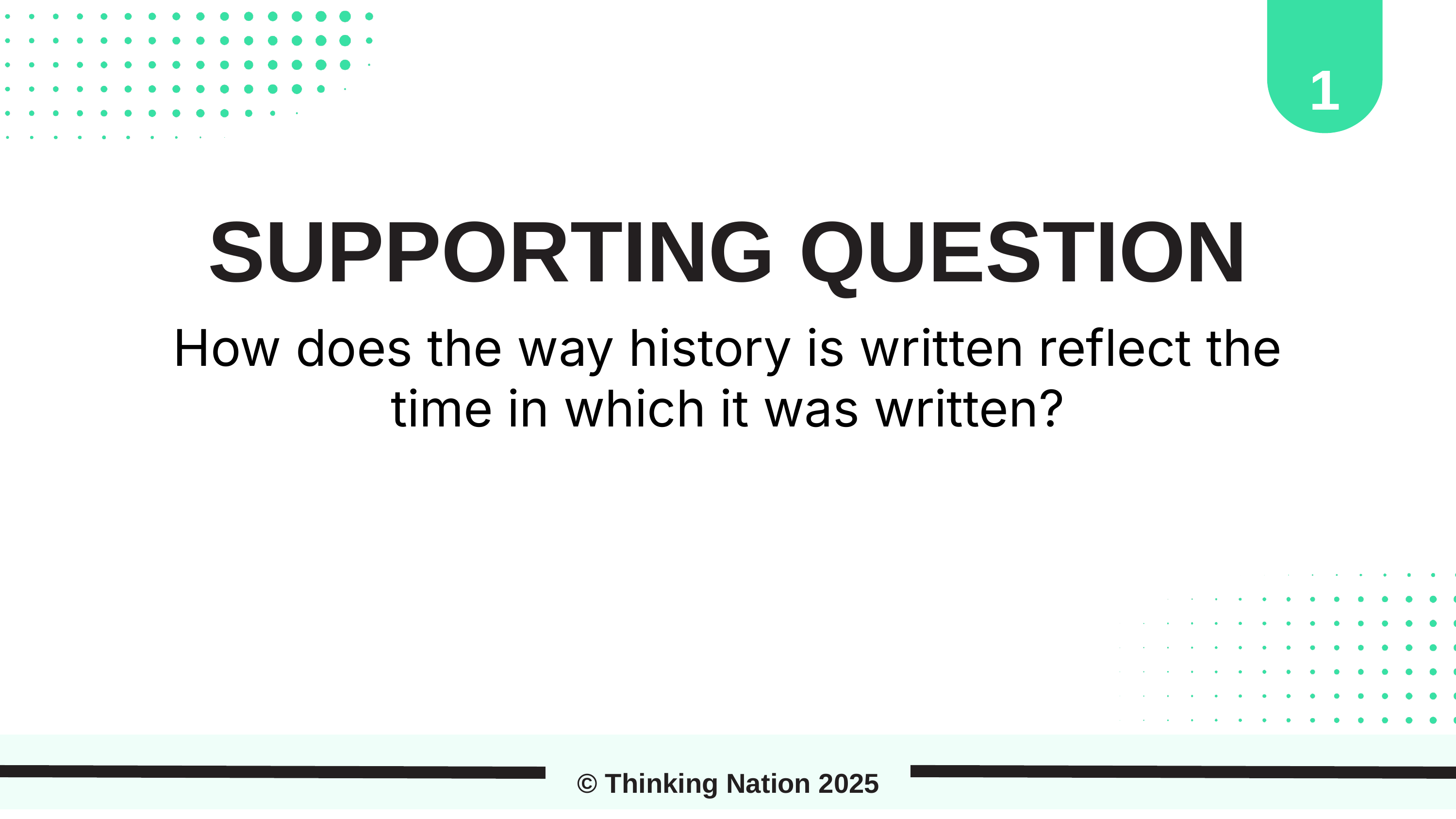

1
SUPPORTING QUESTION
How does the way history is written reflect the time in which it was written?

© Thinking Nation 2025